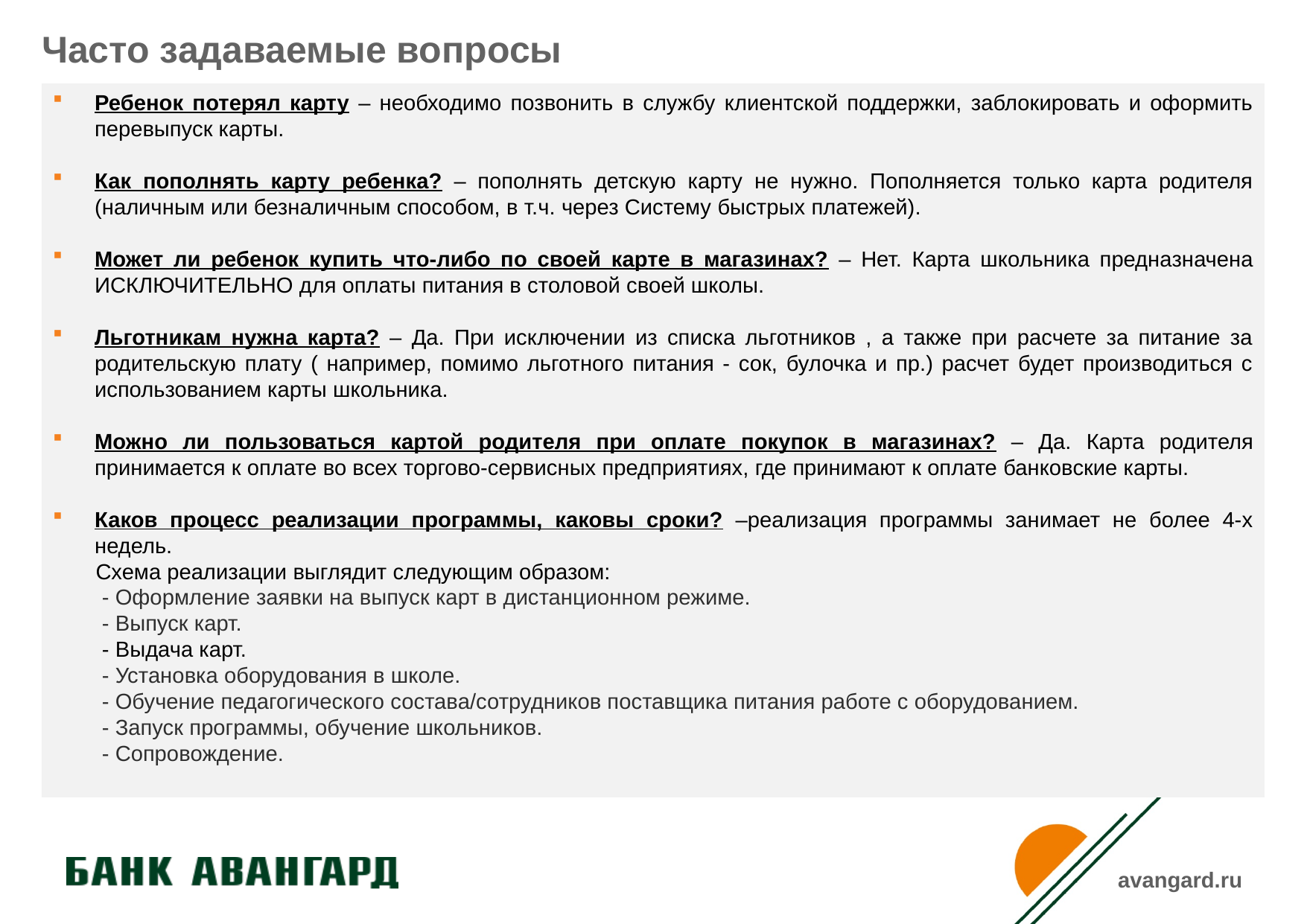

# Часто задаваемые вопросы
Ребенок потерял карту – необходимо позвонить в службу клиентской поддержки, заблокировать и оформить перевыпуск карты.

Как пополнять карту ребенка? – пополнять детскую карту не нужно. Пополняется только карта родителя (наличным или безналичным способом, в т.ч. через Систему быстрых платежей).

Может ли ребенок купить что-либо по своей карте в магазинах? – Нет. Карта школьника предназначена ИСКЛЮЧИТЕЛЬНО для оплаты питания в столовой своей школы.

Льготникам нужна карта? – Да. При исключении из списка льготников , а также при расчете за питание за родительcкую плату ( например, помимо льготного питания - сок, булочка и пр.) расчет будет производиться с использованием карты школьника.

Можно ли пользоваться картой родителя при оплате покупок в магазинах? – Да. Карта родителя принимается к оплате во всех торгово-сервисных предприятиях, где принимают к оплате банковские карты.

Каков процесс реализации программы, каковы сроки? –реализация программы занимает не более 4-х недель.
       Схема реализации выглядит следующим образом:
        - Оформление заявки на выпуск карт в дистанционном режиме.
        - Выпуск карт.
        - Выдача карт.
        - Установка оборудования в школе.
        - Обучение педагогического состава/сотрудников поставщика питания работе с оборудованием.
        - Запуск программы, обучение школьников.
        - Сопровождение.